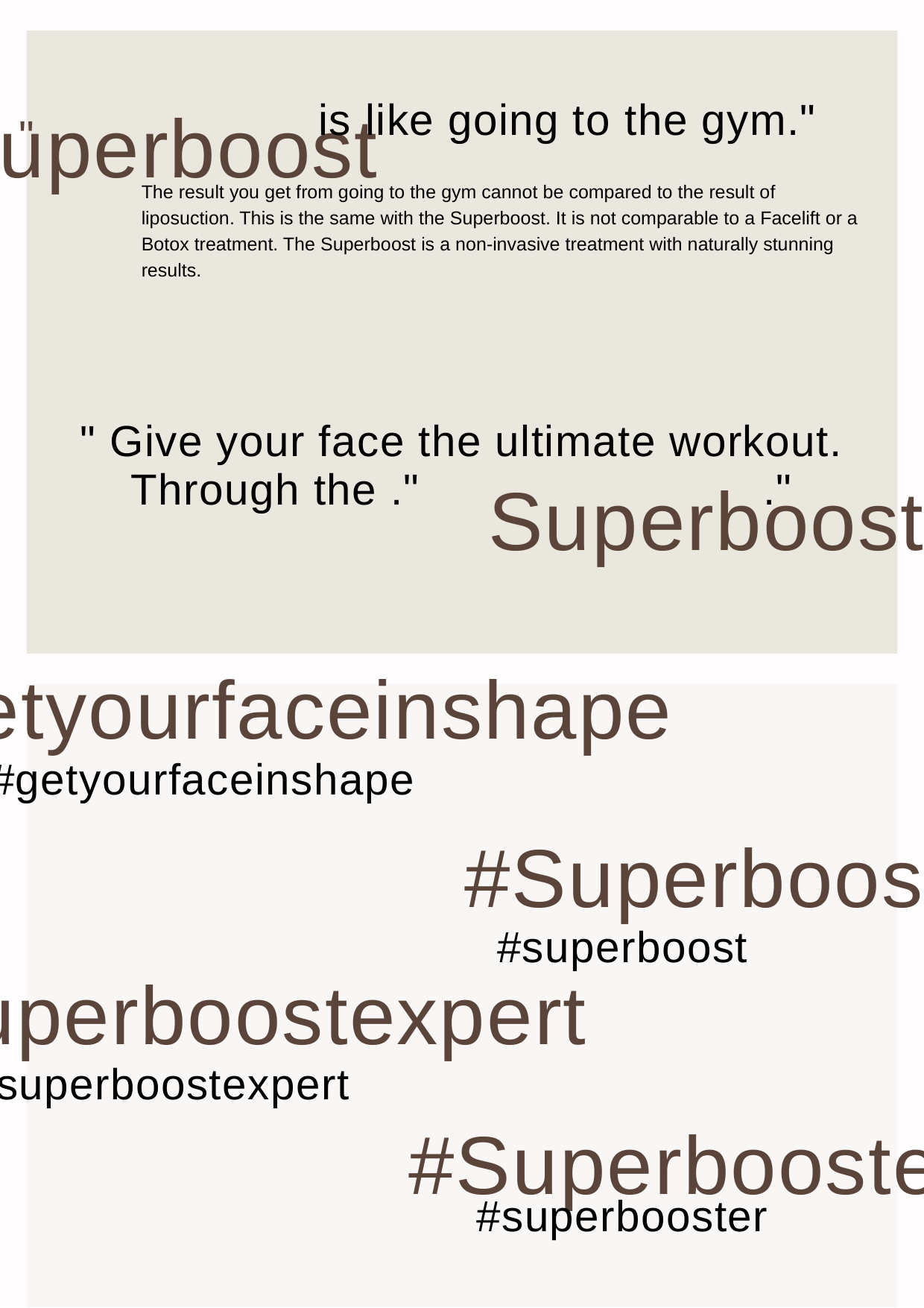

Superboost
is like going to the gym."
"
The result you get from going to the gym cannot be compared to the result of liposuction. This is the same with the Superboost. It is not comparable to a Facelift or a Botox treatment. The Superboost is a non-invasive treatment with naturally stunning results.

" Give your face the ultimate workout. Through the ."                          ."
Superboost
#Getyourfaceinshape

#getyourfaceinshape
#Superboost
#superboost
#Superboostexpert
#superboostexpert
#Superbooster
#superbooster